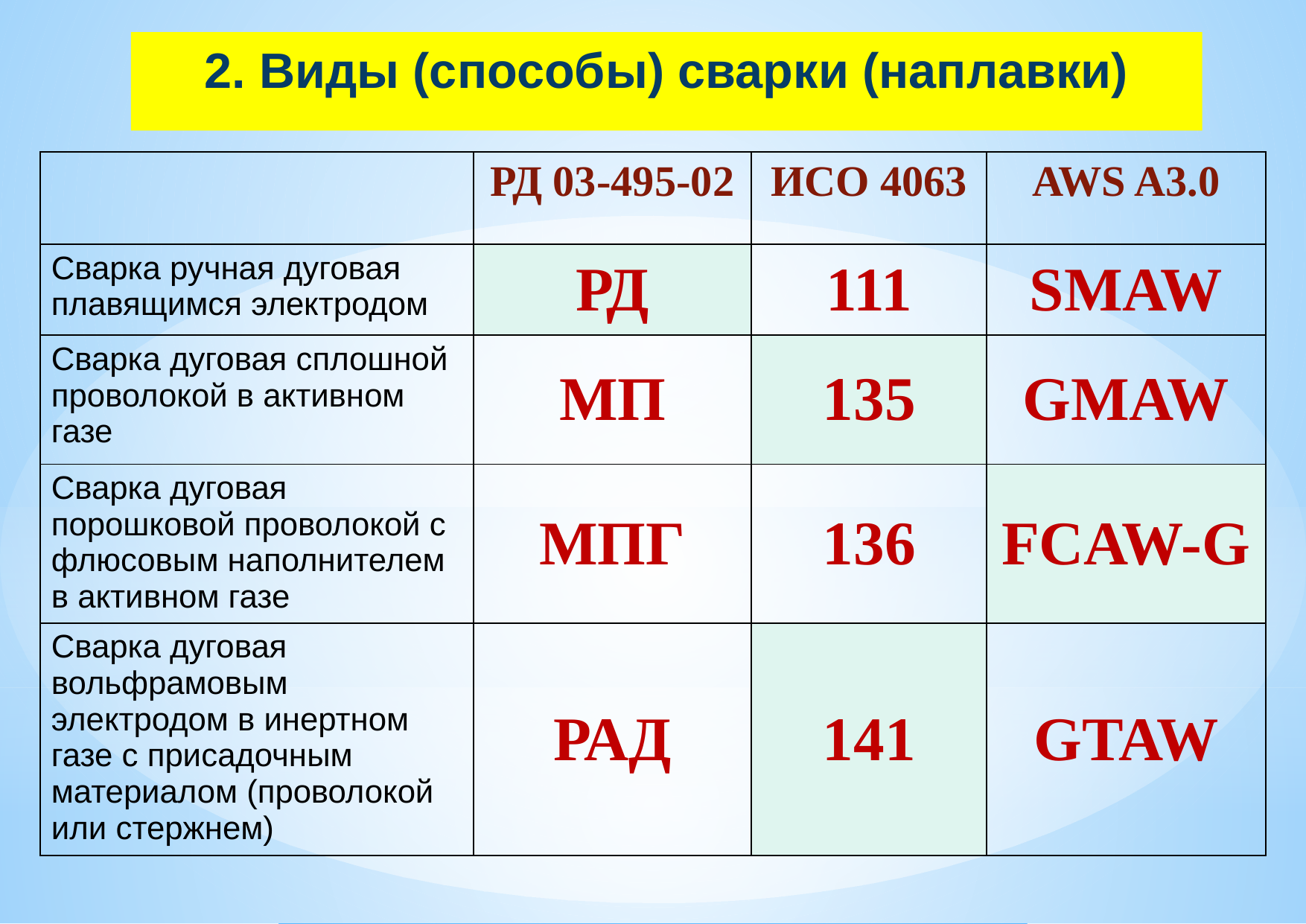

# 2. Виды (способы) сварки (наплавки)
|  | РД 03-495-02 | ИСО 4063 | AWS A3.0 |
| --- | --- | --- | --- |
| Сварка ручная дуговая плавящимся электродом | РД | 111 | SMAW |
| Сварка дуговая сплошной проволокой в активном газе | МП | 135 | GMAW |
| Сварка дуговая порошковой проволокой с флюсовым наполнителем в активном газе | МПГ | 136 | FCAW-G |
| Сварка дуговая вольфрамовым электродом в инертном газе с присадочным материалом (проволокой или стержнем) | РАД | 141 | GTAW |